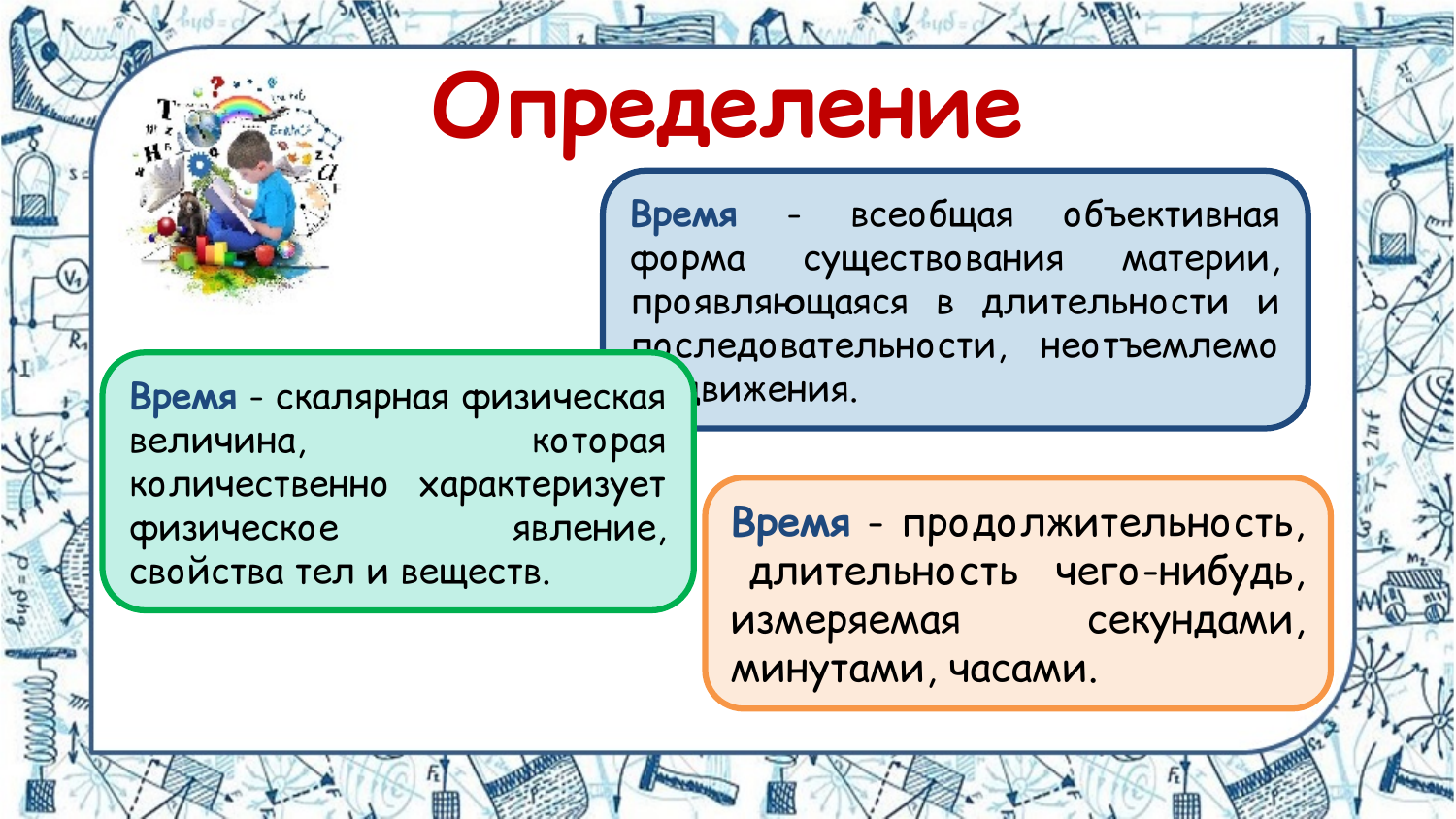

# Определение
Время - всеобщая объективная форма существования материи, проявляющаяся в длительности и последовательности, неотъемлемо от движения.
Время - скалярная физическая величина, которая количественно характеризует физическое явление, свойства тел и веществ.
Время - продолжительность,  длительность  чего-нибудь, измеряемая секундами, минутами, часами.